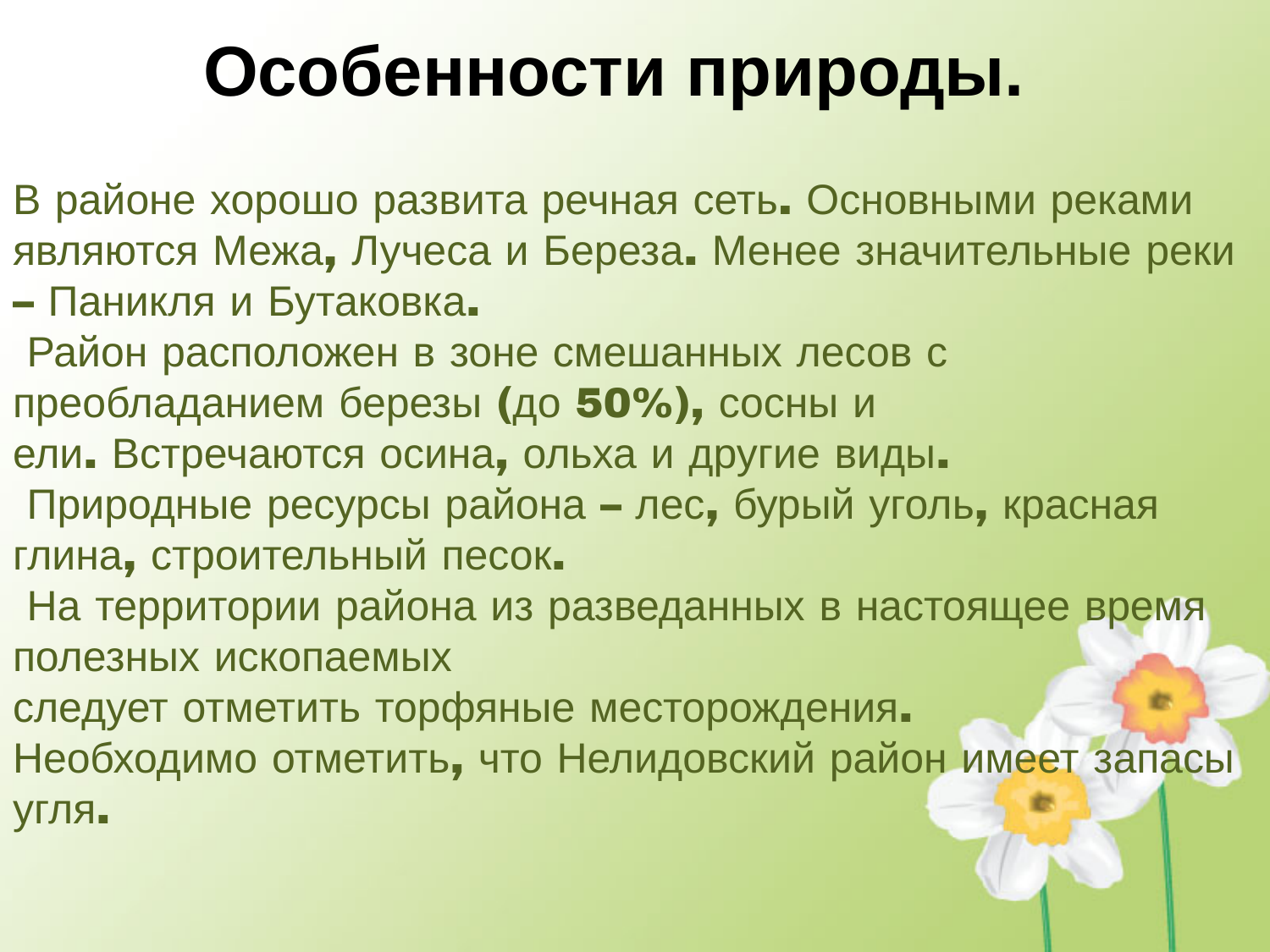

Особенности природы.
# В районе хорошо развита речная сеть. Основными реками являются Межа, Лучеса и Береза. Менее значительные реки – Паникля и Бутаковка. Район расположен в зоне смешанных лесов с преобладанием березы (до 50%), сосны и ели. Встречаются осина, ольха и другие виды. Природные ресурсы района – лес, бурый уголь, красная глина, строительный песок. На территории района из разведанных в настоящее время полезных ископаемых следует отметить торфяные месторождения. Необходимо отметить, что Нелидовский район имеет запасы угля.